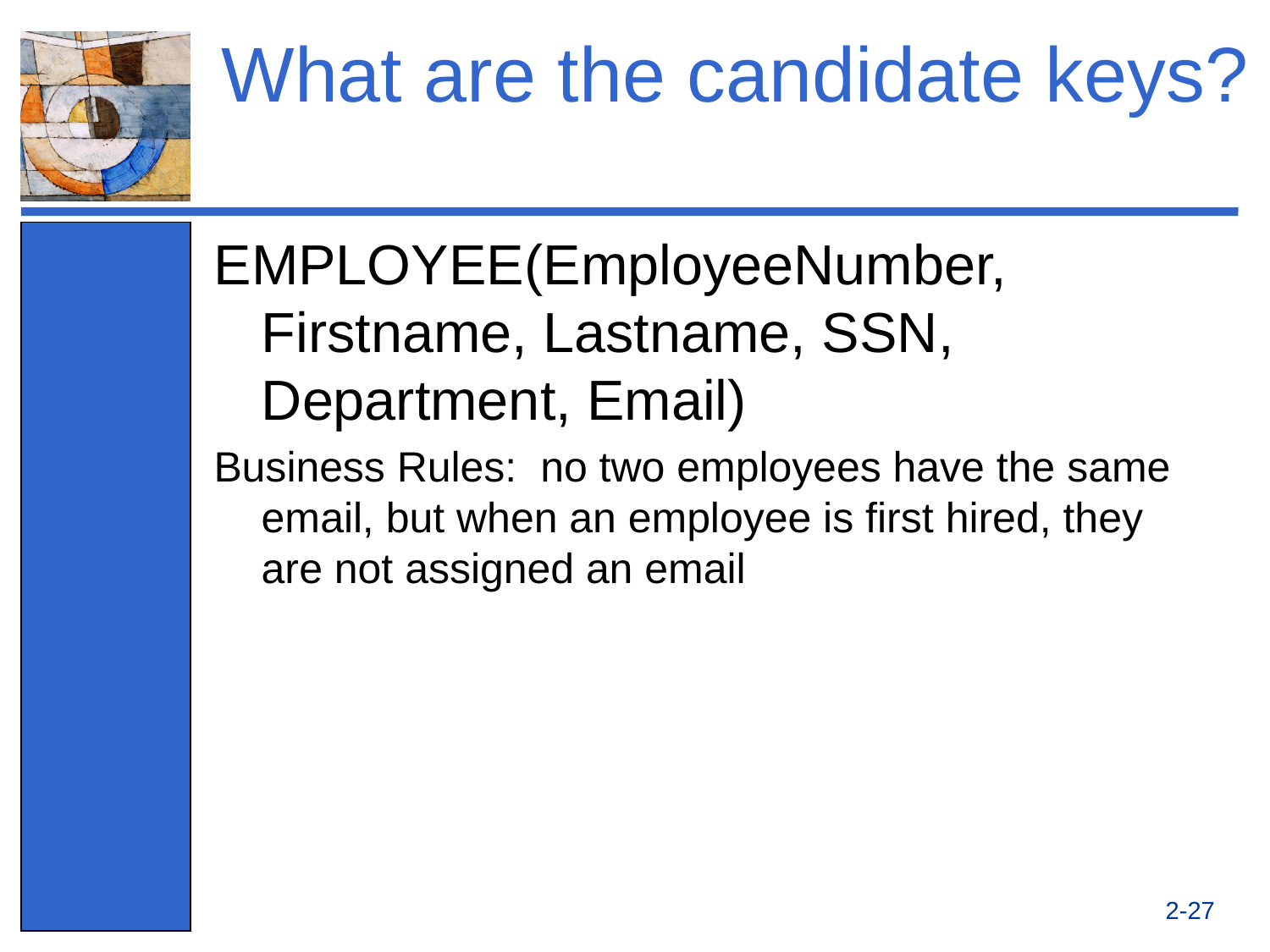

# What are the candidate keys?
EMPLOYEE(EmployeeNumber, Firstname, Lastname, SSN, Department, Email)
Business Rules:  no two employees have the same email, but when an employee is first hired, they are not assigned an email

2-27